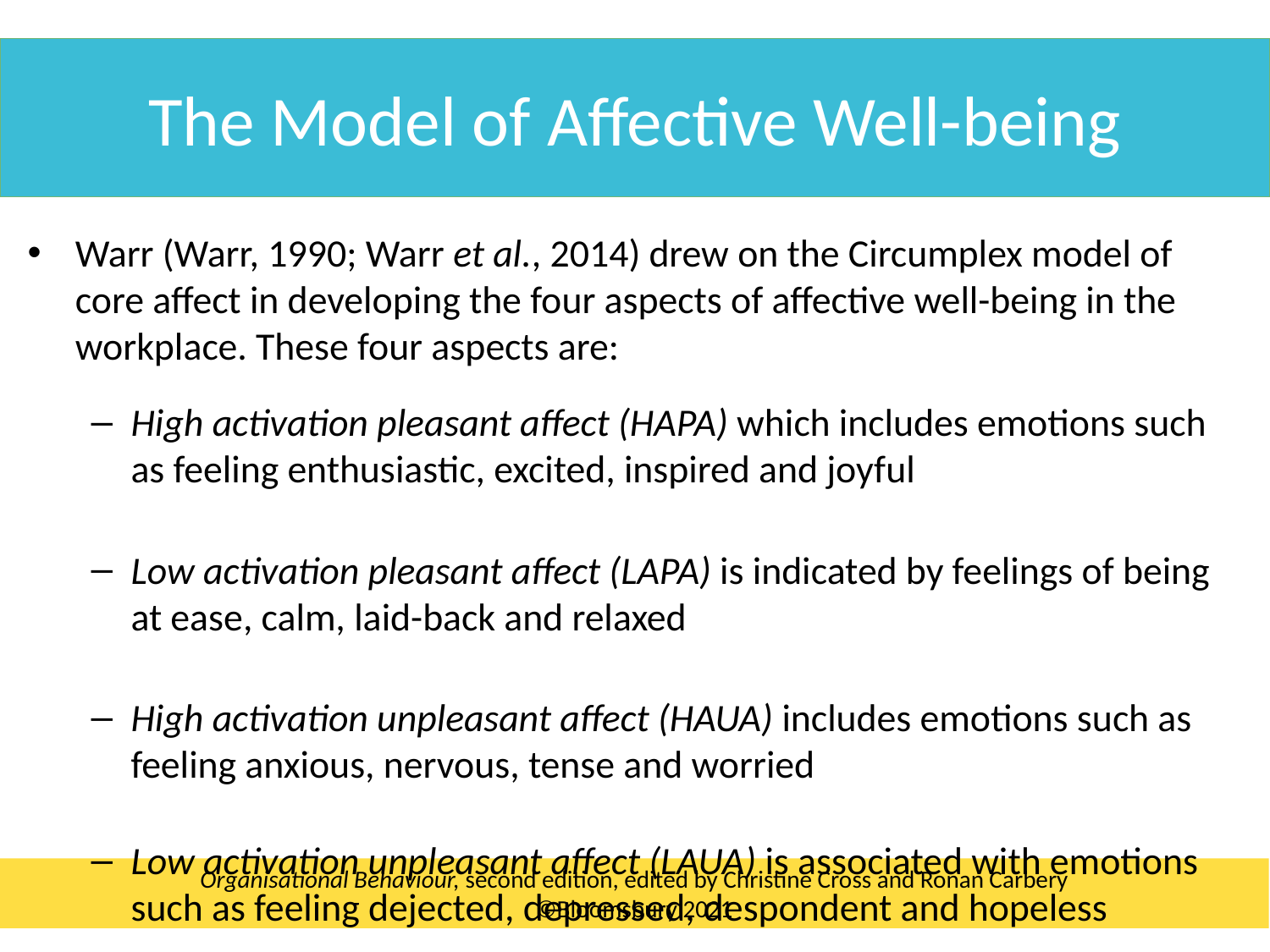

The Model of Affective Well-being
Warr (Warr, 1990; Warr et al., 2014) drew on the Circumplex model of core affect in developing the four aspects of affective well-being in the workplace. These four aspects are:

High activation pleasant affect (HAPA) which includes emotions such as feeling enthusiastic, excited, inspired and joyful

Low activation pleasant affect (LAPA) is indicated by feelings of being at ease, calm, laid-back and relaxed

High activation unpleasant affect (HAUA) includes emotions such as feeling anxious, nervous, tense and worried

Low activation unpleasant affect (LAUA) is associated with emotions such as feeling dejected, depressed, despondent and hopeless